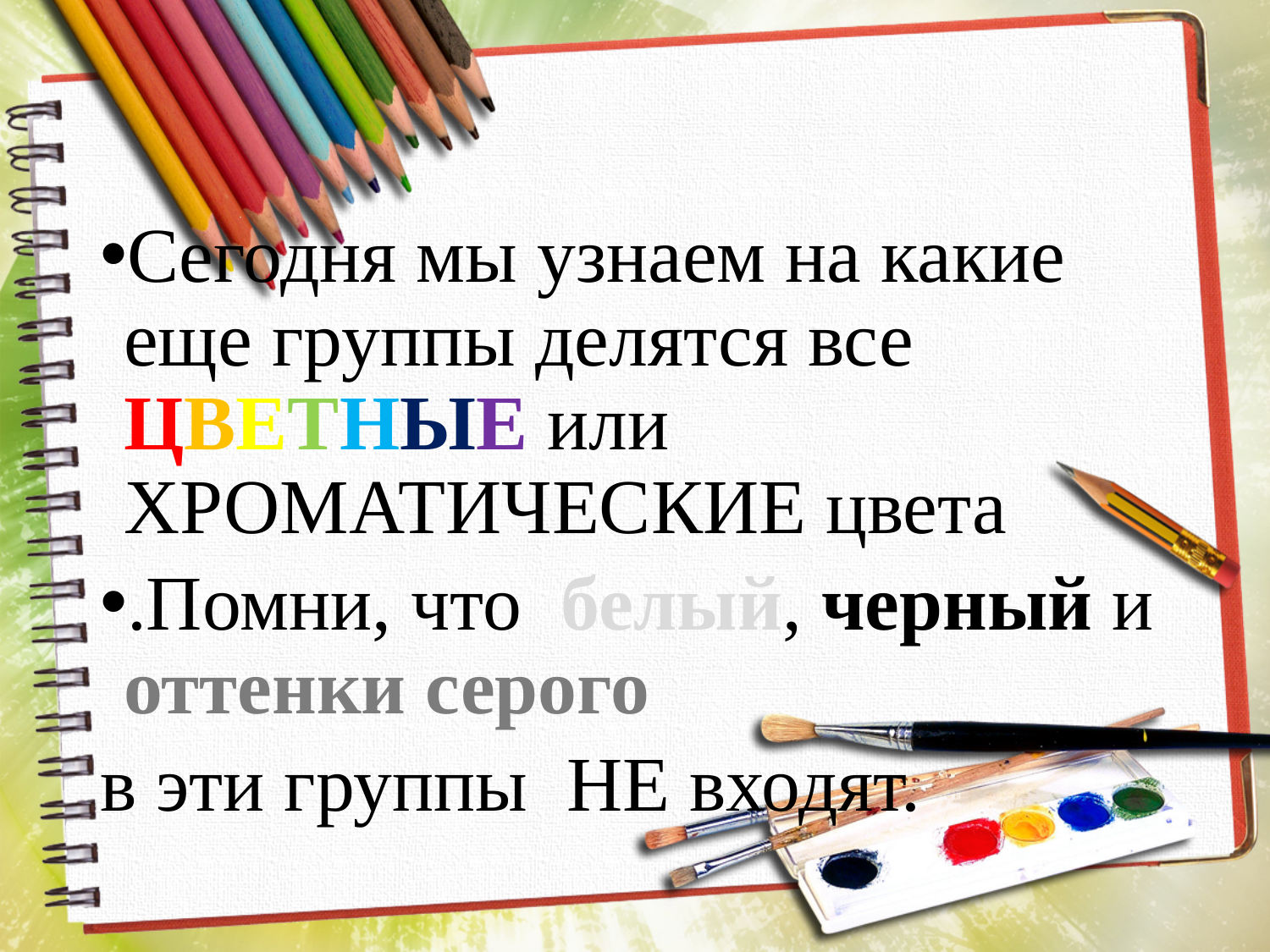

Сегодня мы узнаем на какие еще группы делятся все ЦВЕТНЫЕ или ХРОМАТИЧЕСКИЕ цвета
.Помни, что  белый, черный и оттенки серого
в эти группы  НЕ входят.